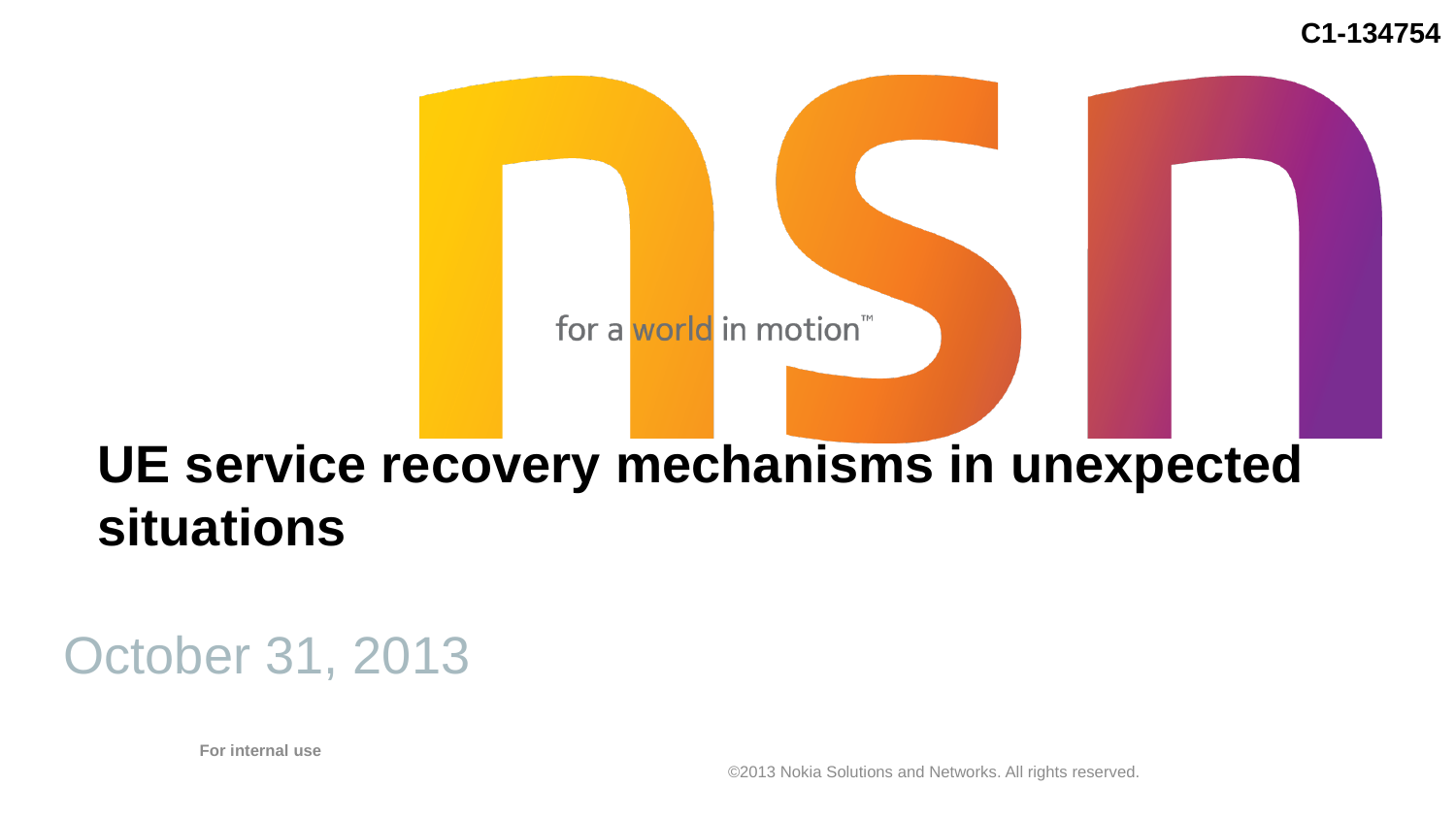

# UE service recovery mechanisms in unexpected situations
October 31, 2013